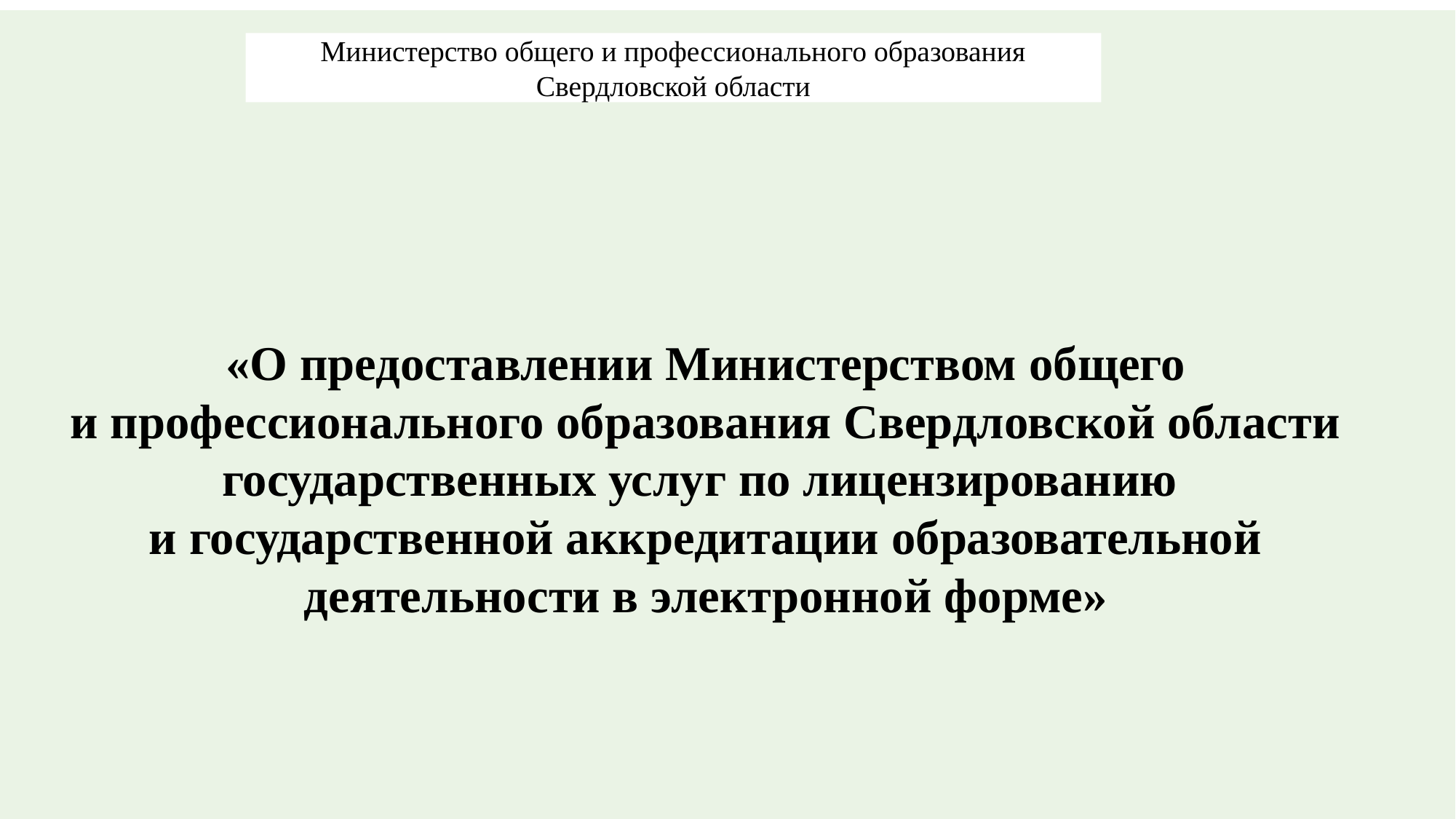

Министерство общего и профессионального образования Свердловской области

 «О предоставлении Министерством общего
и профессионального образования Свердловской области государственных услуг по лицензированию
и государственной аккредитации образовательной деятельности в электронной форме»